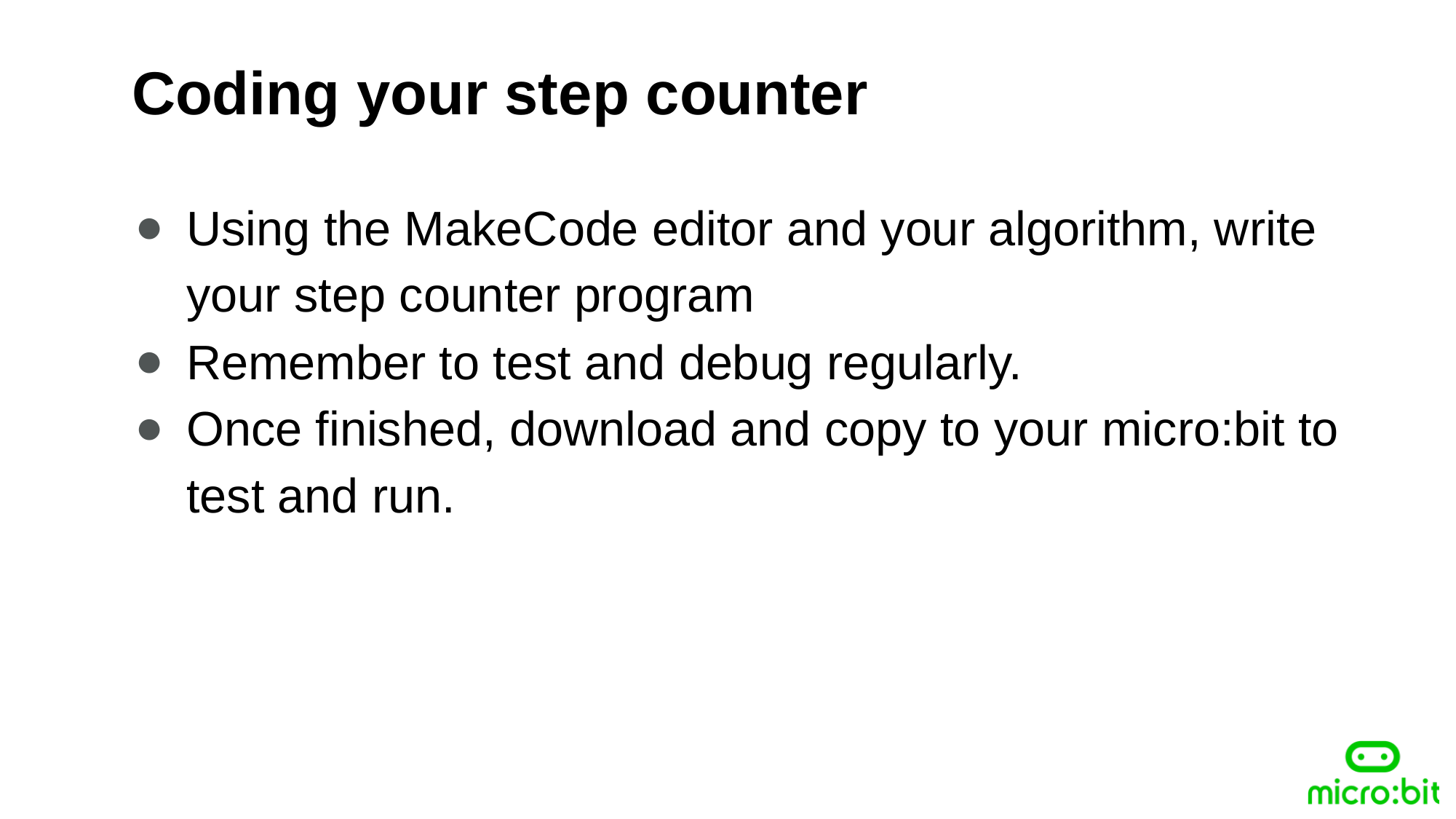

Coding your step counter

Using the MakeCode editor and your algorithm, write your step counter program
Remember to test and debug regularly.
Once finished, download and copy to your micro:bit to test and run.